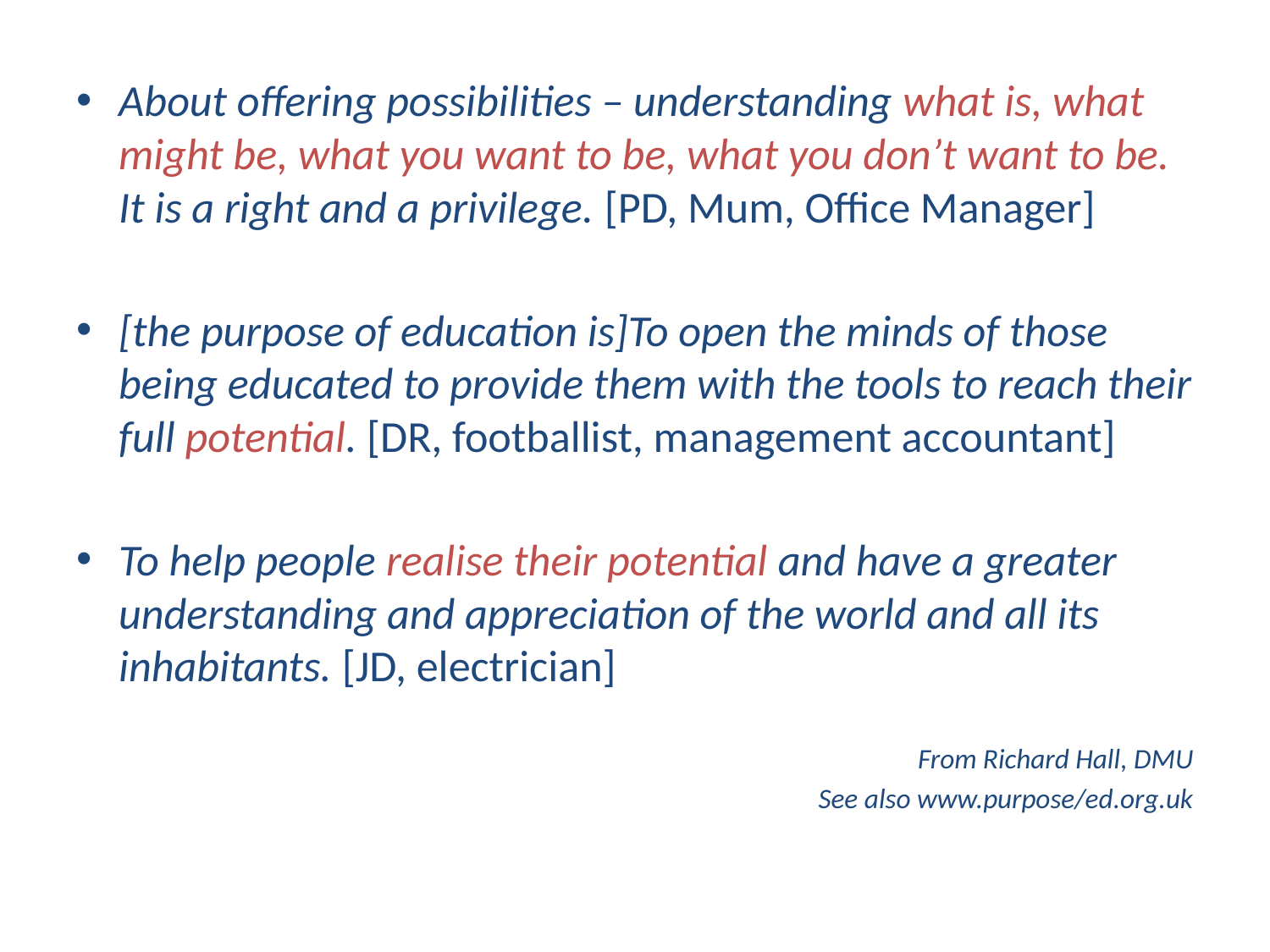

About offering possibilities – understanding what is, what might be, what you want to be, what you don’t want to be. It is a right and a privilege. [PD, Mum, Office Manager]

[the purpose of education is]To open the minds of those being educated to provide them with the tools to reach their full potential. [DR, footballist, management accountant]

To help people realise their potential and have a greater understanding and appreciation of the world and all its inhabitants. [JD, electrician]

From Richard Hall, DMU
See also www.purpose/ed.org.uk